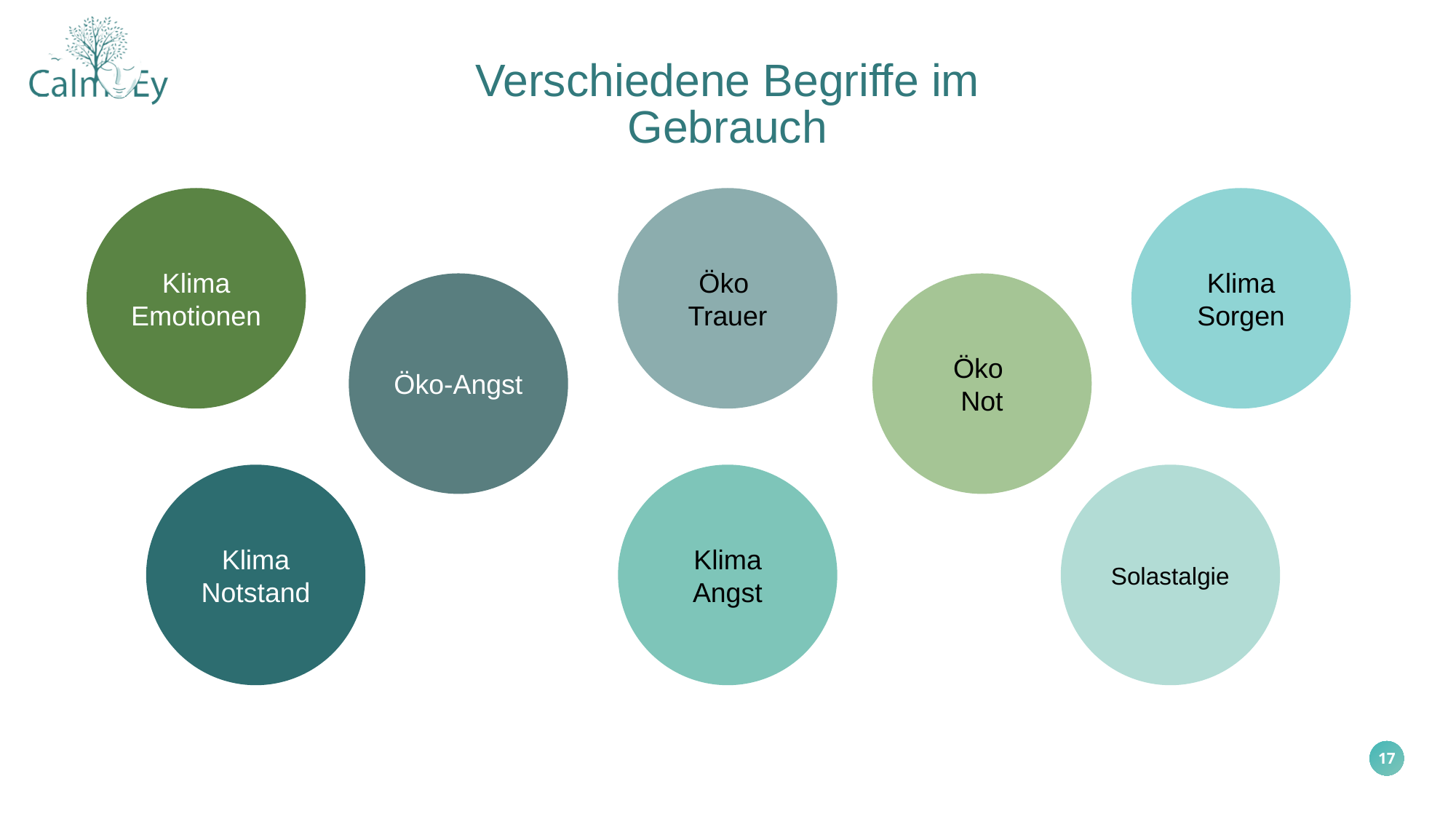

Verschiedene Begriffe im Gebrauch
Klima Emotionen
Öko
Trauer
Klima Sorgen
Öko-Angst
Öko
Not
Klima Notstand
Klima Angst
Solastalgie